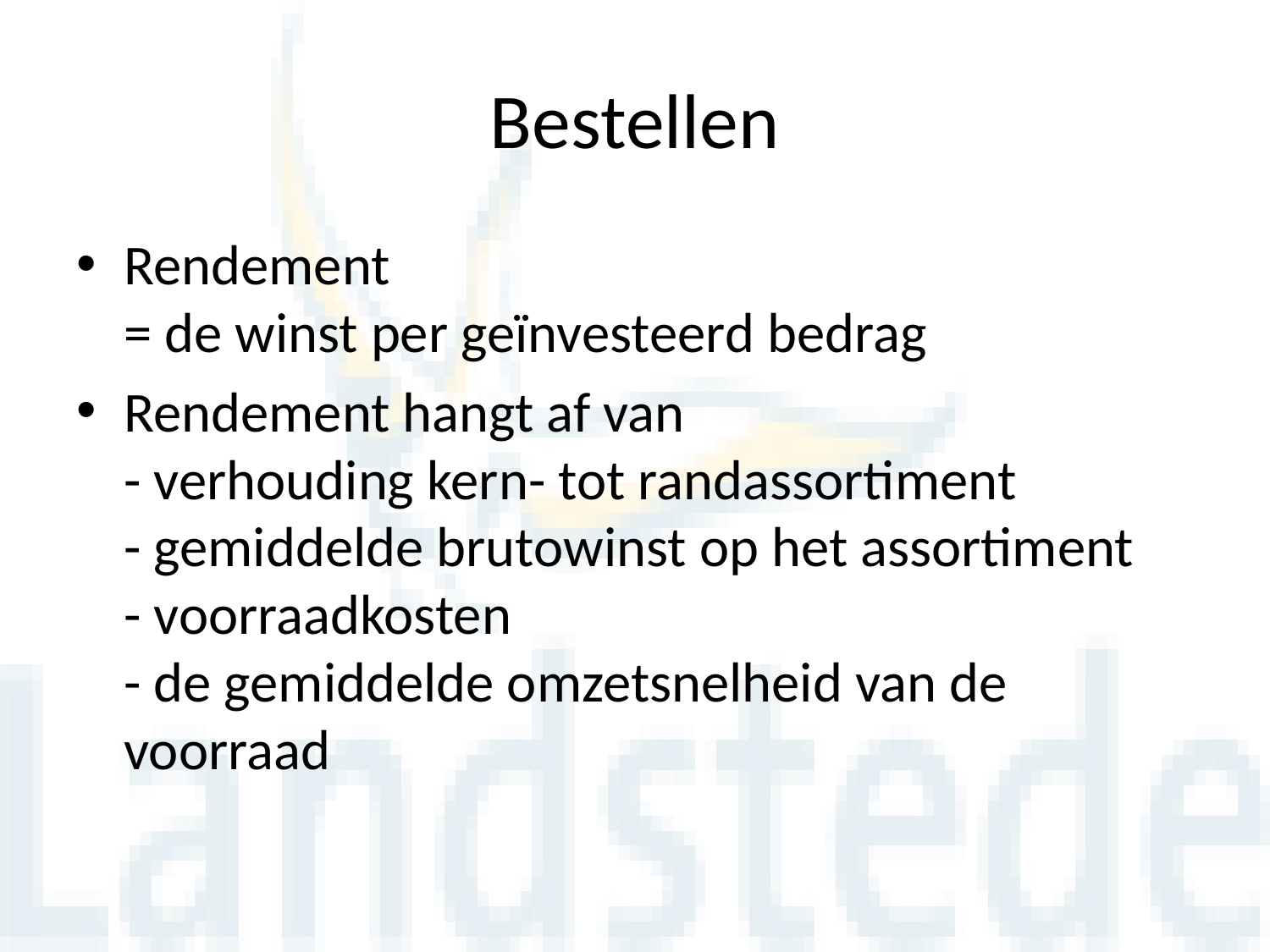

# Bestellen
Rendement
= de winst per geïnvesteerd bedrag
Rendement hangt af van
- verhouding kern- tot randassortiment
- gemiddelde brutowinst op het assortiment
- voorraadkosten
- de gemiddelde omzetsnelheid van de voorraad